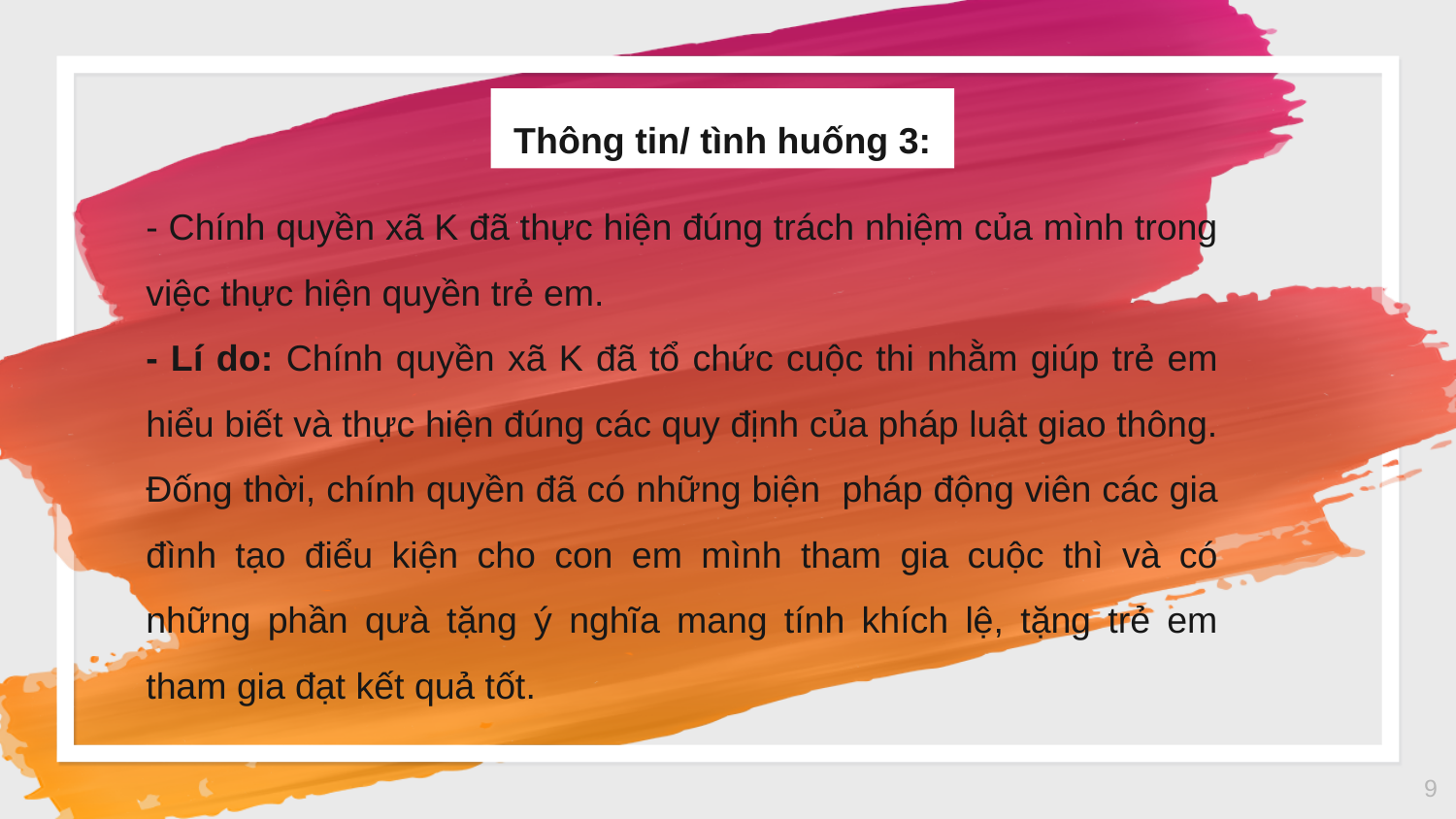

Thông tin/ tình huống 3:
- Chính quyền xã K đã thực hiện đúng trách nhiệm của mình trong việc thực hiện quyền trẻ em.
- Lí do: Chính quyền xã K đã tổ chức cuộc thi nhằm giúp trẻ em hiểu biết và thực hiện đúng các quy định của pháp luật giao thông. Đống thời, chính quyền đã có những biện  pháp động viên các gia đình tạo điểu kiện cho con em mình tham gia cuộc thì và có những phần qưà tặng ý nghĩa mang tính khích lệ, tặng trẻ em tham gia đạt kết quả tốt.
9